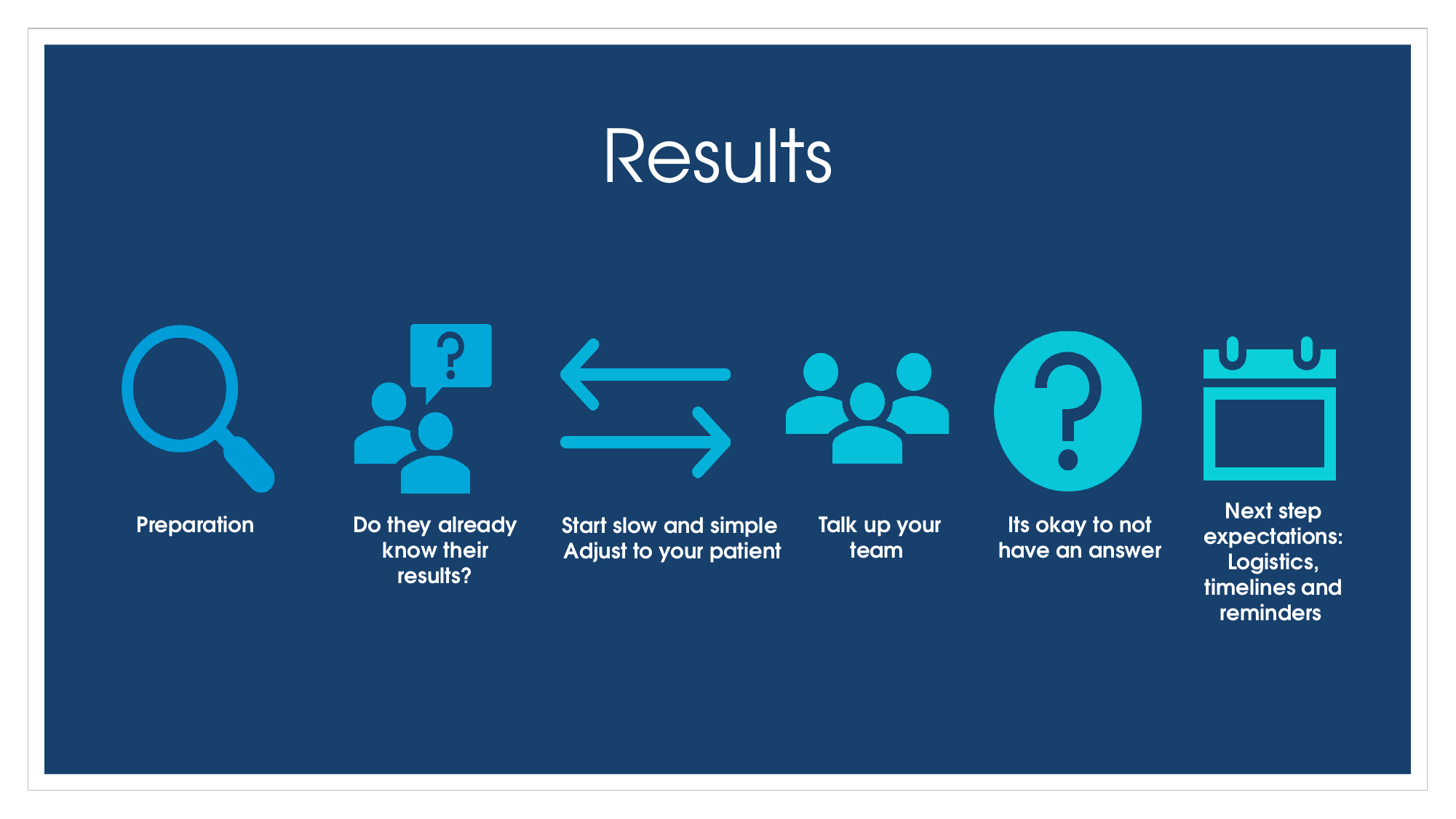

# Results
Preparation
Do they already know their results?
Start slow and simple  Adjust to your patient
Talk up your team
Its okay to not have an answer
Next step expectations: Logistics, timelines and reminders